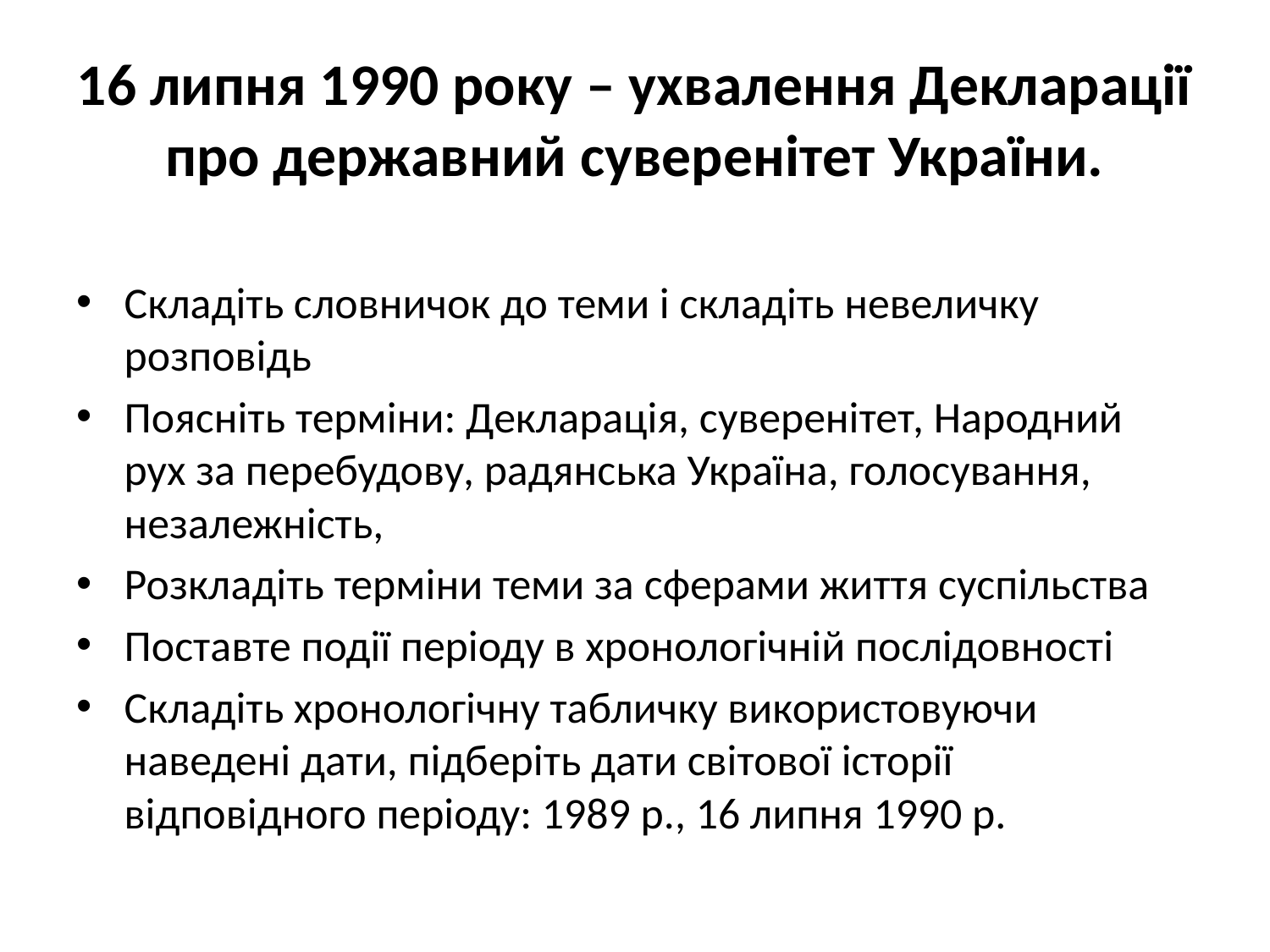

# 16 липня 1990 року – ухвалення Декларації про державний суверенітет України.
Складіть словничок до теми і складіть невеличку розповідь
Поясніть терміни: Декларація, суверенітет, Народний рух за перебудову, радянська Україна, голосування, незалежність,
Розкладіть терміни теми за сферами життя суспільства
Поставте події періоду в хронологічній послідовності
Складіть хронологічну табличку використовуючи наведені дати, підберіть дати світової історії відповідного періоду: 1989 р., 16 липня 1990 р.